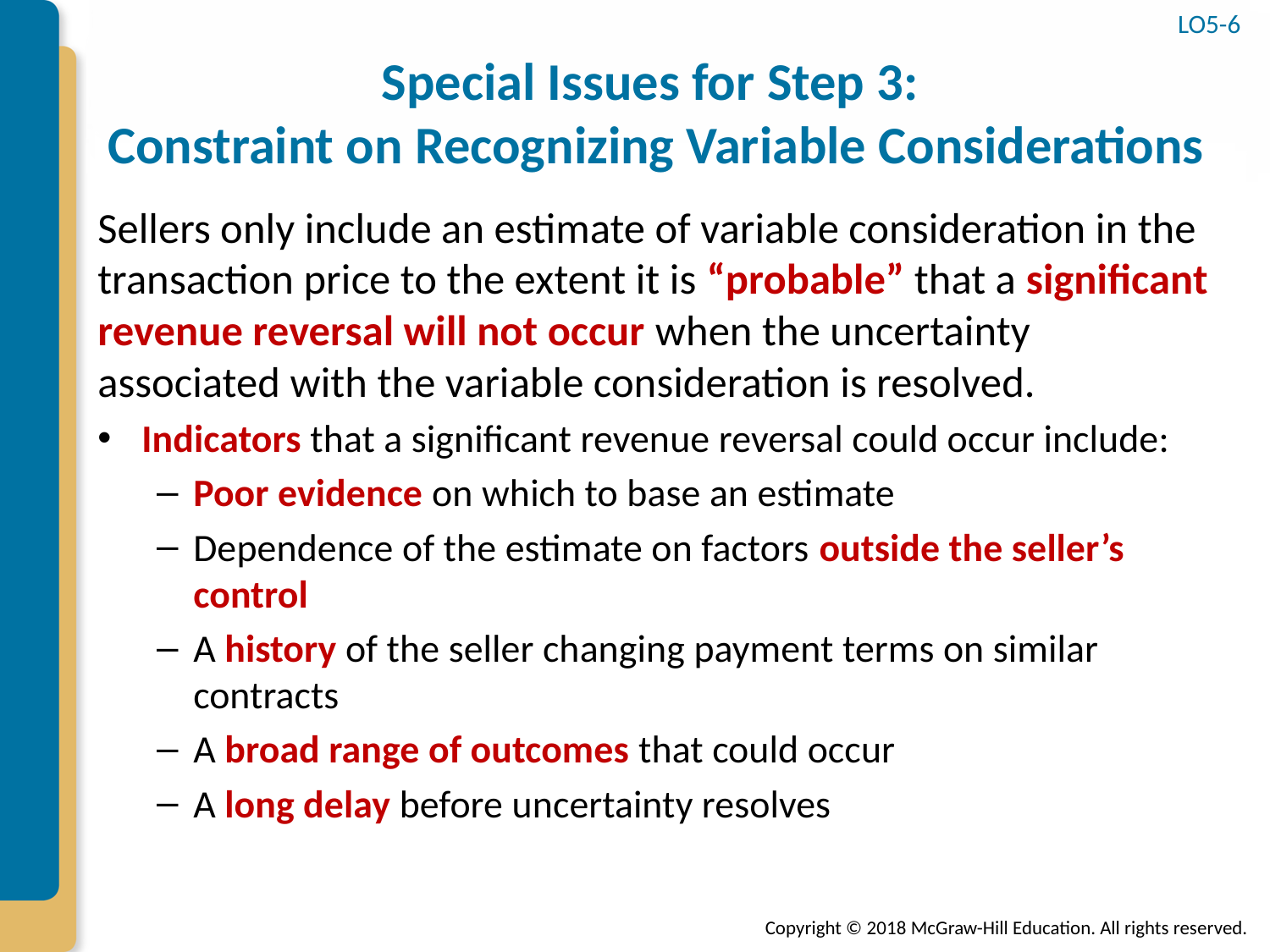

LO5-6
# Special Issues for Step 3: Constraint on Recognizing Variable Considerations
Sellers only include an estimate of variable consideration in the transaction price to the extent it is “probable” that a significant revenue reversal will not occur when the uncertainty associated with the variable consideration is resolved.
Indicators that a significant revenue reversal could occur include:
Poor evidence on which to base an estimate
Dependence of the estimate on factors outside the seller’s control
A history of the seller changing payment terms on similar contracts
A broad range of outcomes that could occur
A long delay before uncertainty resolves